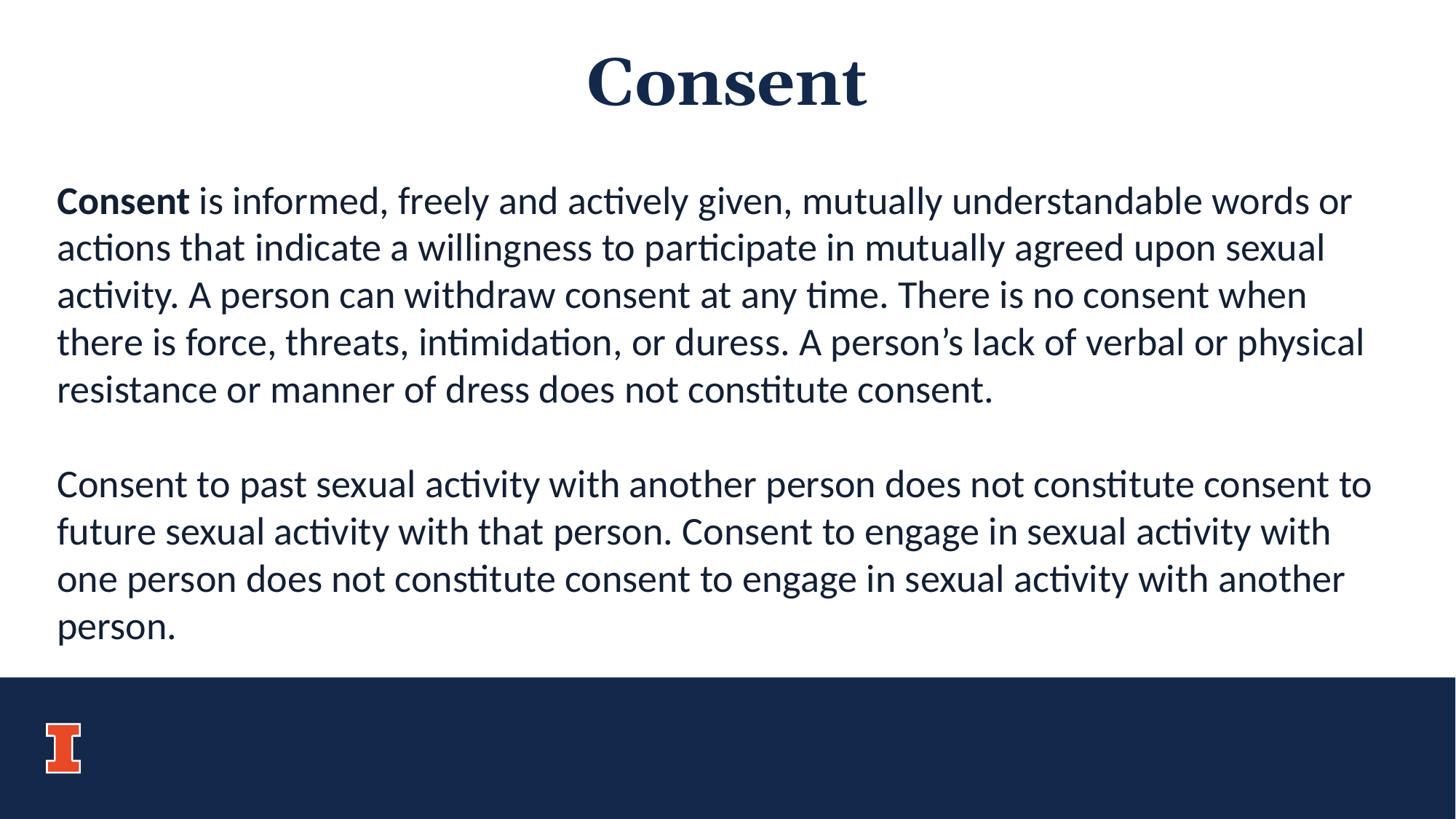

Consent
Consent is informed, freely and actively given, mutually understandable words or actions that indicate a willingness to participate in mutually agreed upon sexual activity. A person can withdraw consent at any time. There is no consent when there is force, threats, intimidation, or duress. A person’s lack of verbal or physical resistance or manner of dress does not constitute consent.

Consent to past sexual activity with another person does not constitute consent to future sexual activity with that person. Consent to engage in sexual activity with one person does not constitute consent to engage in sexual activity with another person.